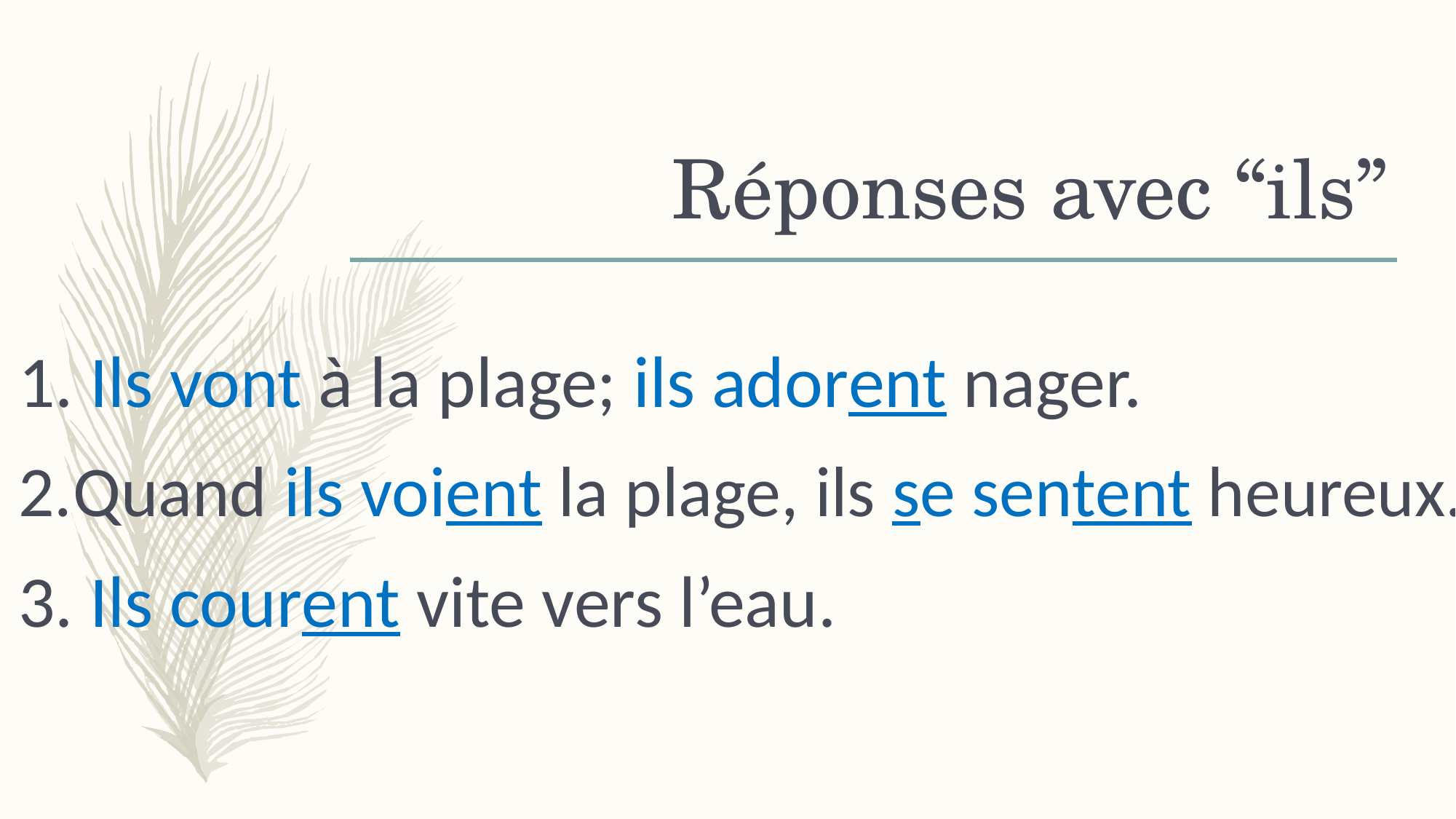

# Réponses avec “ils”
 Ils vont à la plage; ils adorent nager.
Quand ils voient la plage, ils se sentent heureux.
 Ils courent vite vers l’eau.